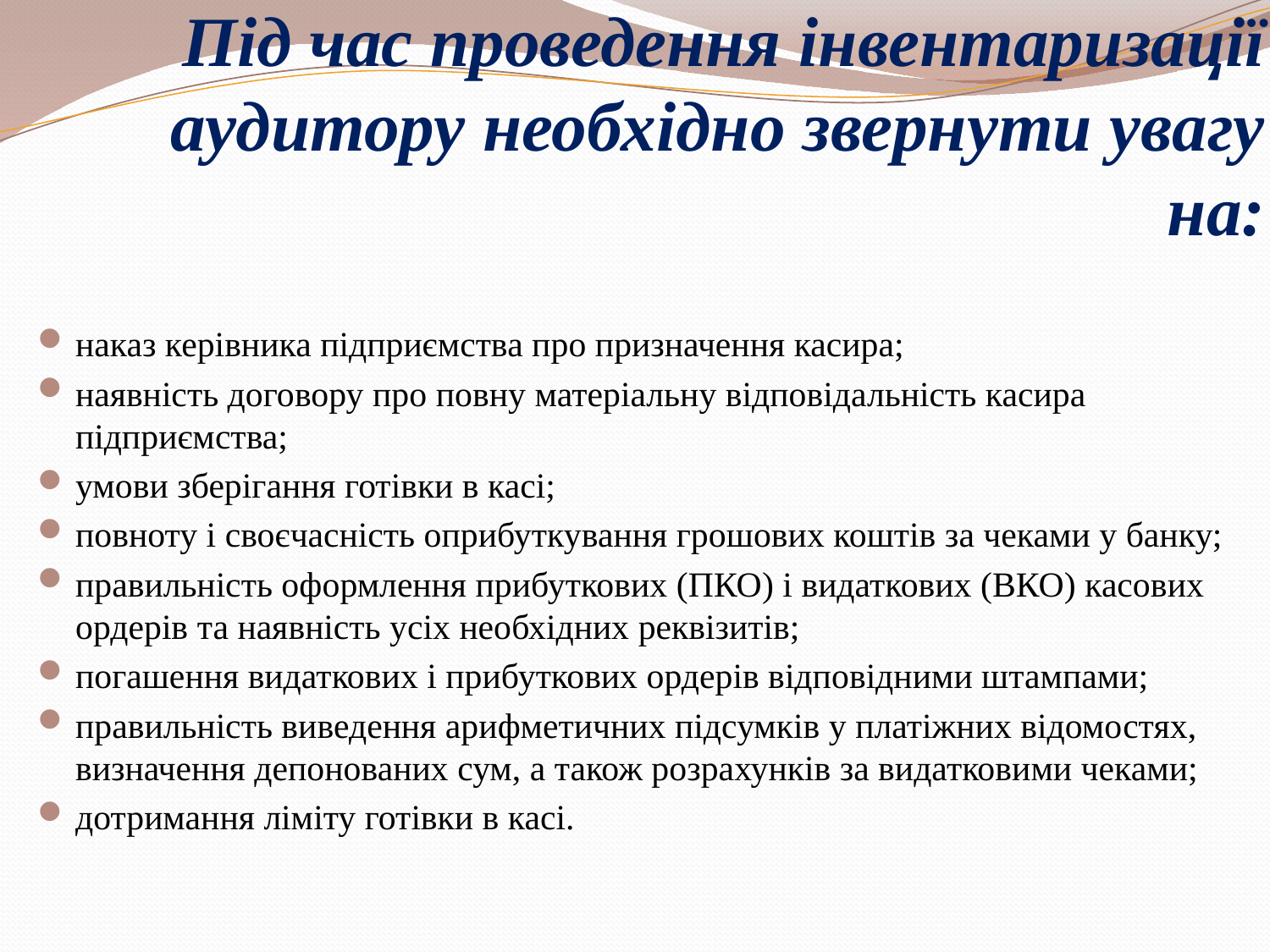

# Під час проведення інвентаризації аудитору необхідно звернути увагу на:

наказ керівника підприємства про призначення касира;
наявність договору про повну матеріальну відповідальність касира підприємства;
умови зберігання готівки в касі;
повноту і своєчасність оприбуткування грошових коштів за чеками у банку;
правильність оформлення прибуткових (ПКО) і видаткових (ВКО) касових ордерів та наявність усіх необхідних реквізитів;
погашення видаткових і прибуткових ордерів відповідними штампами;
правильність виведення арифметичних підсумків у платіжних відомостях, визначення депонованих сум, а також розрахунків за видатковими чеками;
дотримання ліміту готівки в касі.